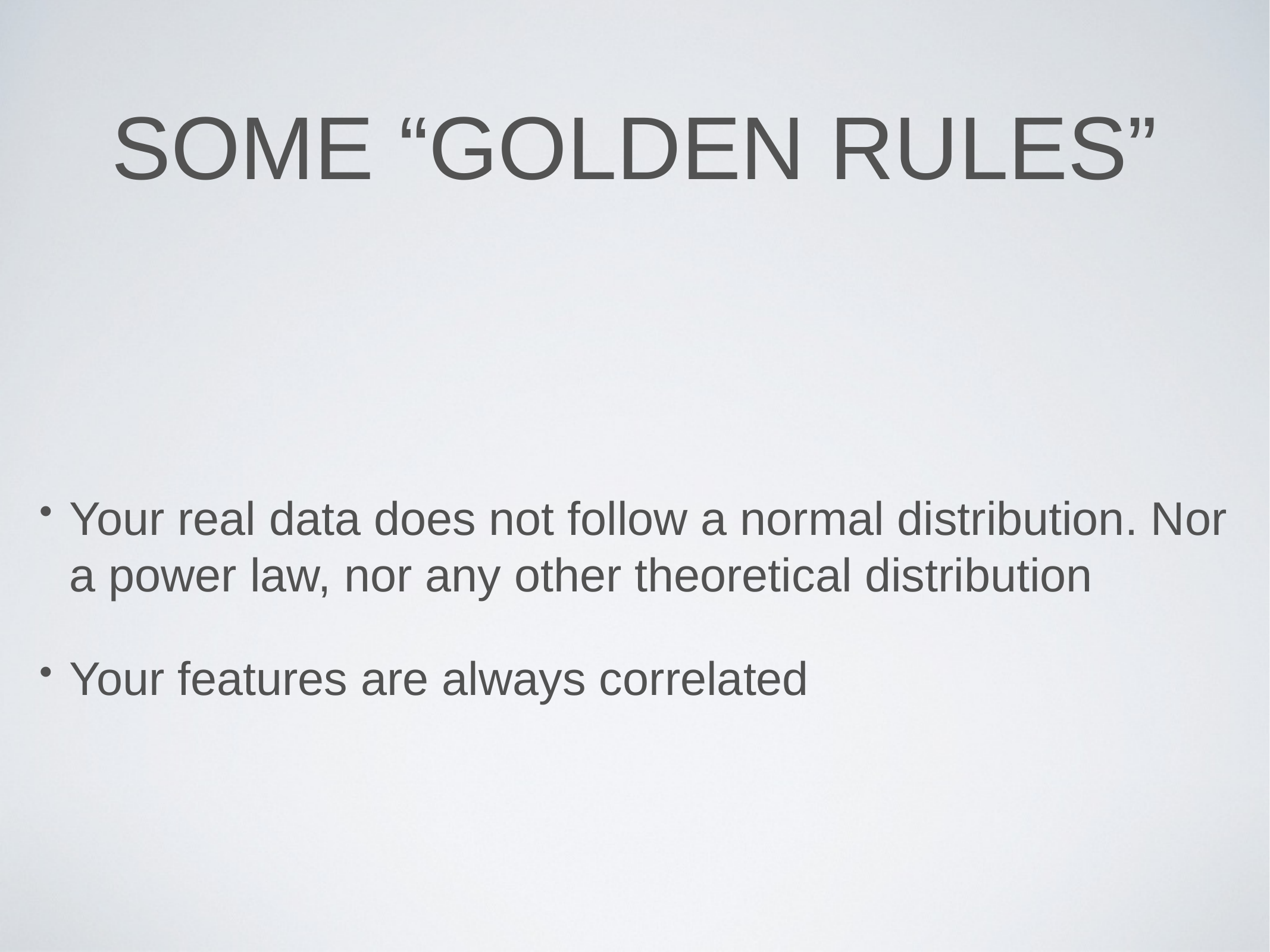

# Some “golden rules”
Your real data does not follow a normal distribution. Nor a power law, nor any other theoretical distribution
Your features are always correlated